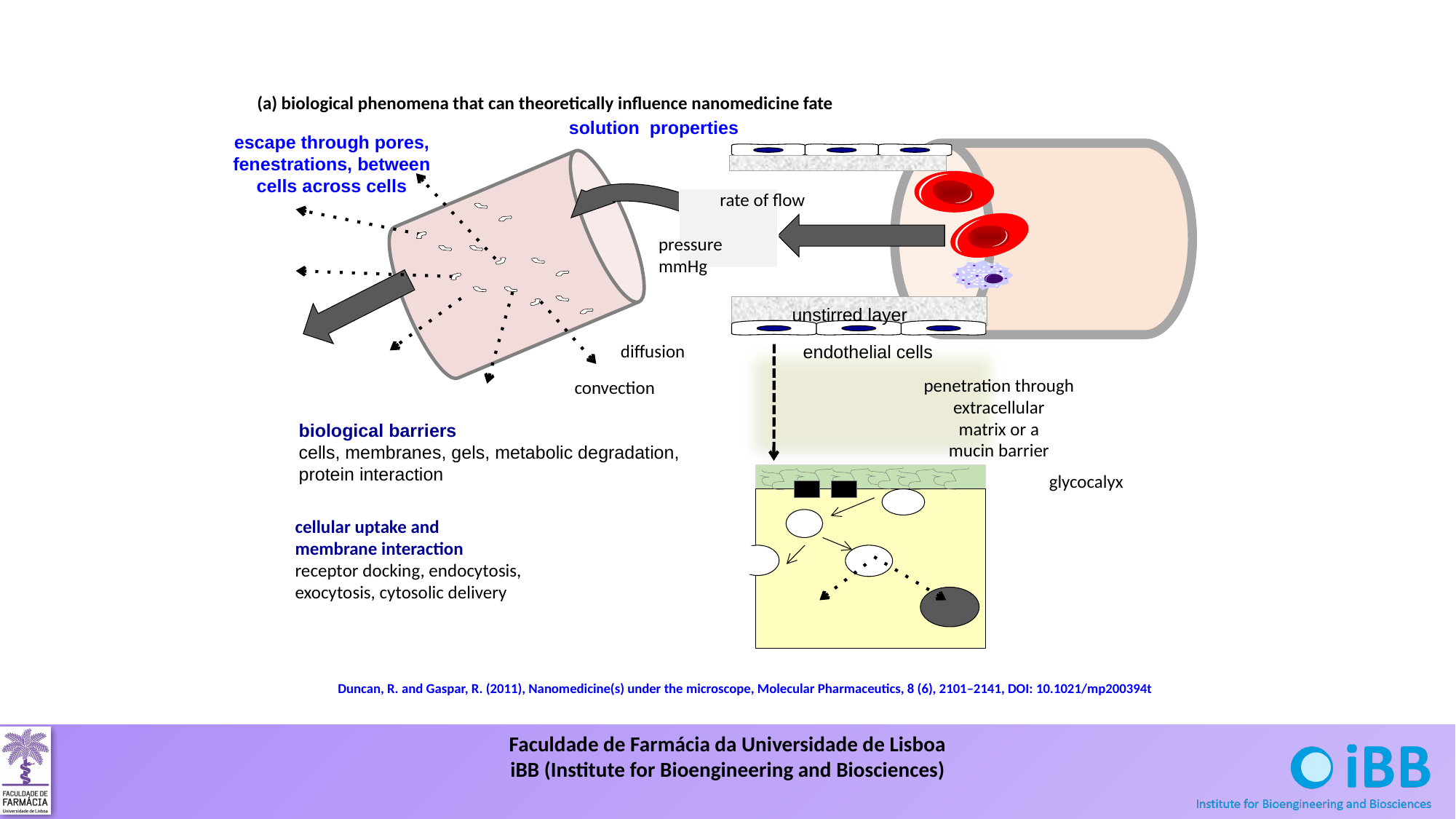

(a) biological phenomena that can theoretically influence nanomedicine fate

solution  properties
escape through pores, fenestrations, between cells across cells

rate of flow

pressure
mmHg

unstirred layer

diffusion
endothelial cells

penetration through
extracellular
matrix or a
mucin barrier
convection
biological barriers
cells, membranes, gels, metabolic degradation, protein interaction

glycocalyx

cellular uptake and
membrane interaction
receptor docking, endocytosis,
exocytosis, cytosolic delivery

Duncan, R. and Gaspar, R. (2011), Nanomedicine(s) under the microscope, Molecular Pharmaceutics, 8 (6), 2101–2141, DOI: 10.1021/mp200394t